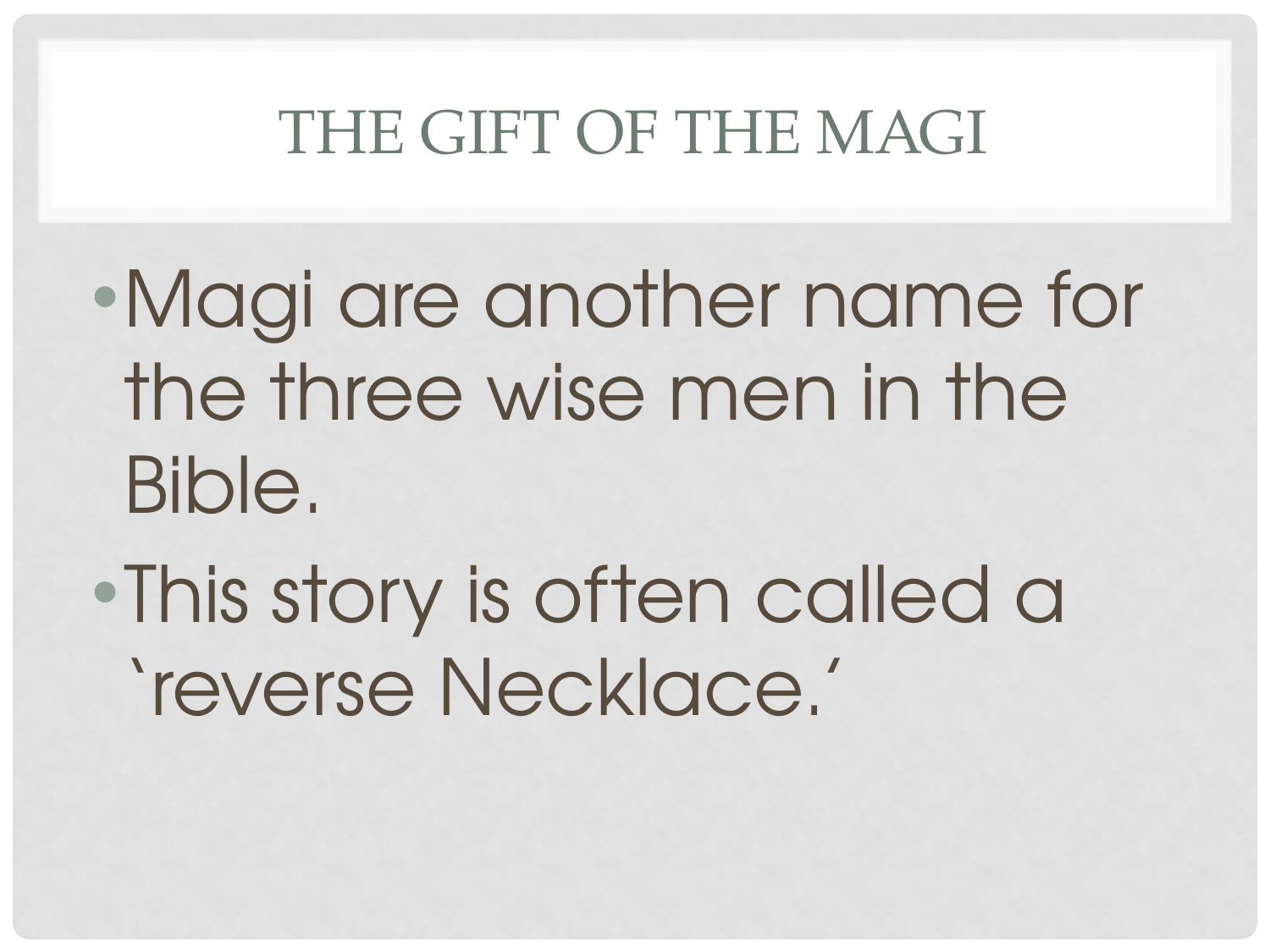

# The gift of the Magi
Magi are another name for the three wise men in the Bible.
This story is often called a ‘reverse Necklace.’